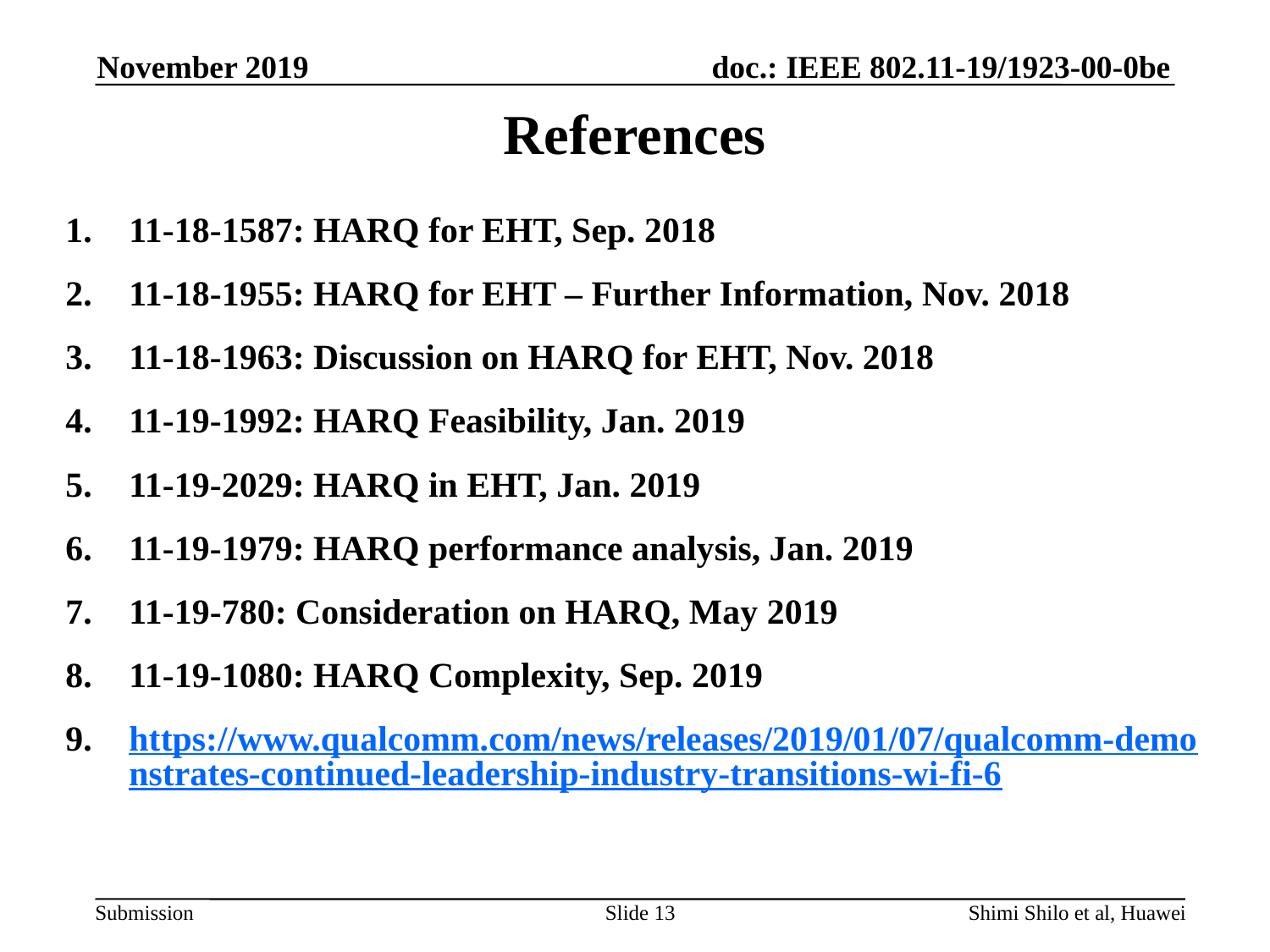

November 2019
# References
11-18-1587: HARQ for EHT, Sep. 2018
11-18-1955: HARQ for EHT – Further Information, Nov. 2018
11-18-1963: Discussion on HARQ for EHT, Nov. 2018
11-19-1992: HARQ Feasibility, Jan. 2019
11-19-2029: HARQ in EHT, Jan. 2019
11-19-1979: HARQ performance analysis, Jan. 2019
11-19-780: Consideration on HARQ, May 2019
11-19-1080: HARQ Complexity, Sep. 2019
https://www.qualcomm.com/news/releases/2019/01/07/qualcomm-demonstrates-continued-leadership-industry-transitions-wi-fi-6
Slide 13
Shimi Shilo et al, Huawei